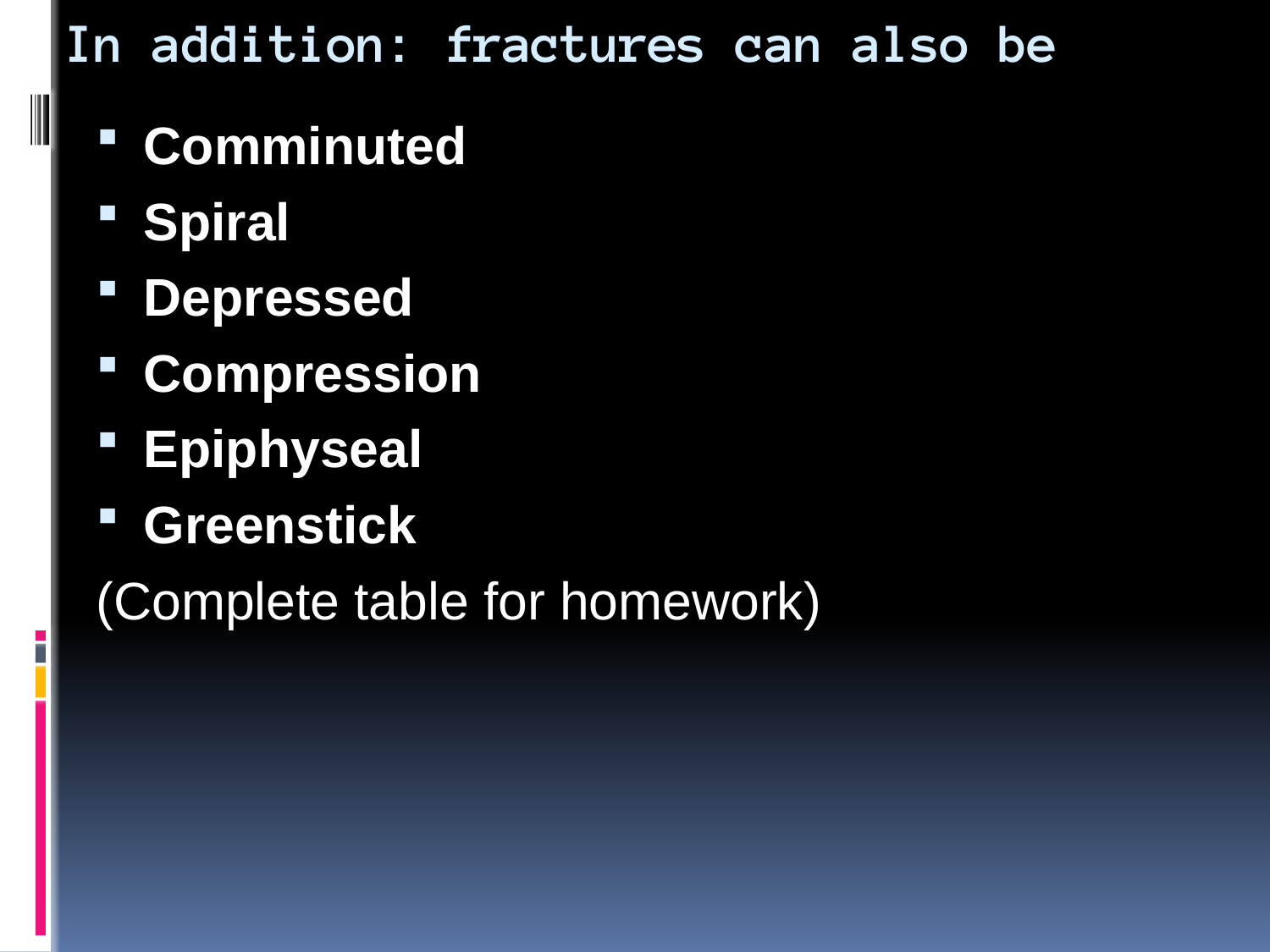

# In addition: fractures can also be
Comminuted
Spiral
Depressed
Compression
Epiphyseal
Greenstick
(Complete table for homework)